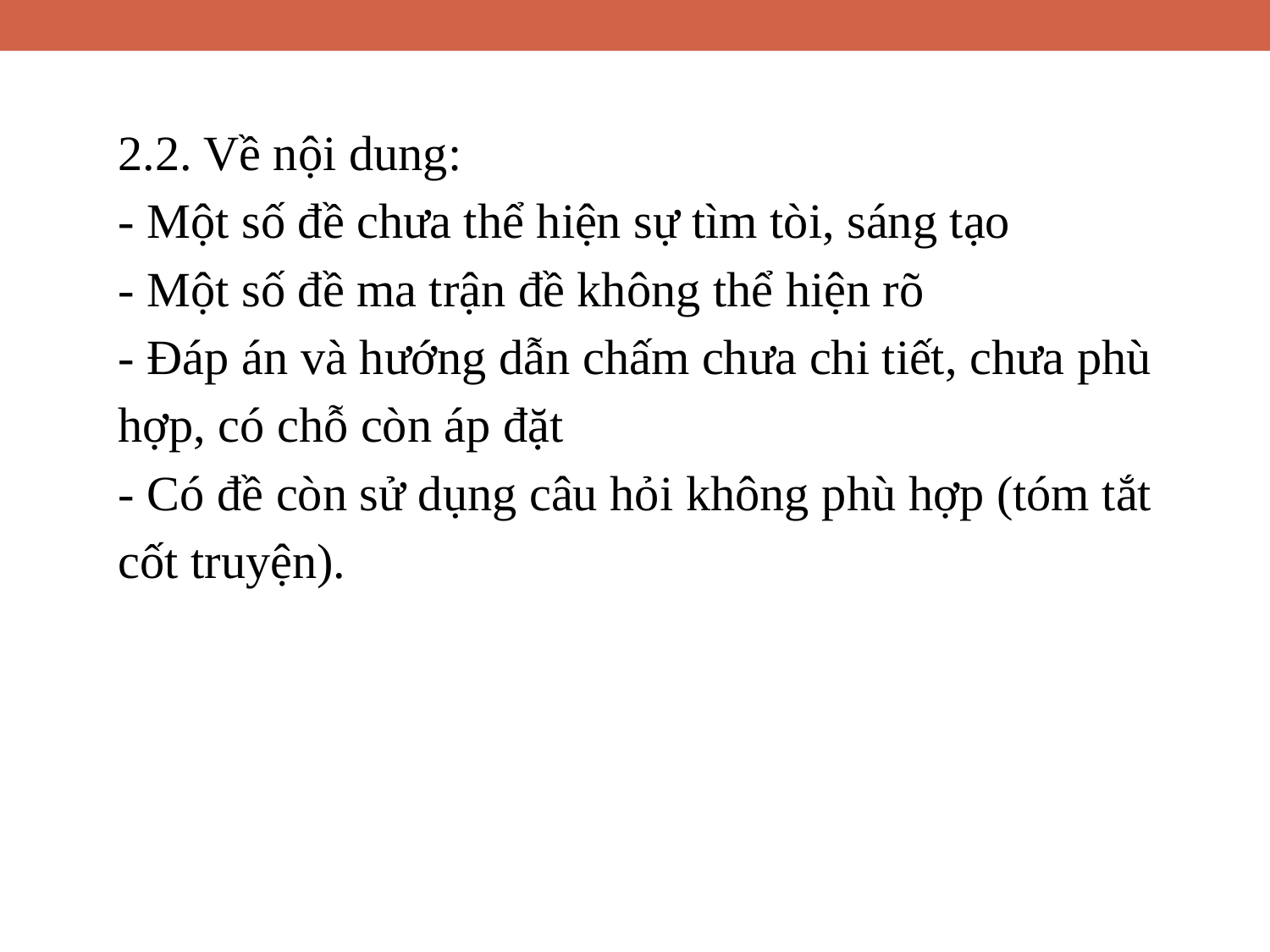

2.2. Về nội dung:
- Một số đề chưa thể hiện sự tìm tòi, sáng tạo
- Một số đề ma trận đề không thể hiện rõ
- Đáp án và hướng dẫn chấm chưa chi tiết, chưa phù hợp, có chỗ còn áp đặt
- Có đề còn sử dụng câu hỏi không phù hợp (tóm tắt cốt truyện).